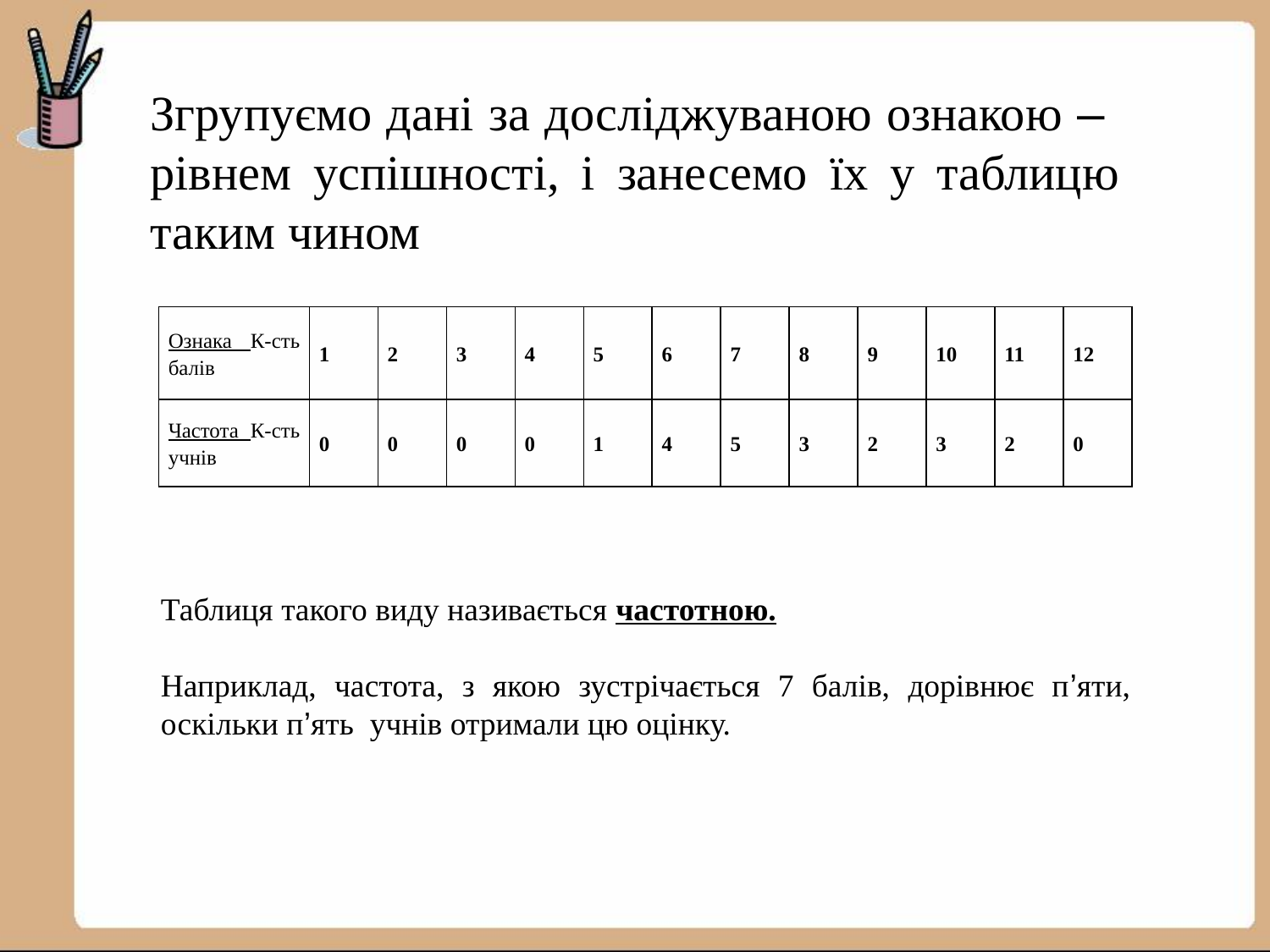

# Згрупуємо дані за досліджуваною ознакою – рівнем успішності, і занесемо їх у таблицю таким чином
| Ознака К-сть балів | 1 | 2 | 3 | 4 | 5 | 6 | 7 | 8 | 9 | 10 | 11 | 12 |
| --- | --- | --- | --- | --- | --- | --- | --- | --- | --- | --- | --- | --- |
| Частота К-сть учнів | 0 | 0 | 0 | 0 | 1 | 4 | 5 | 3 | 2 | 3 | 2 | 0 |
Таблиця такого виду називається частотною.

Наприклад, частота, з якою зустрічається 7 балів, дорівнює п’яти, оскільки п’ять  учнів отримали цю оцінку.